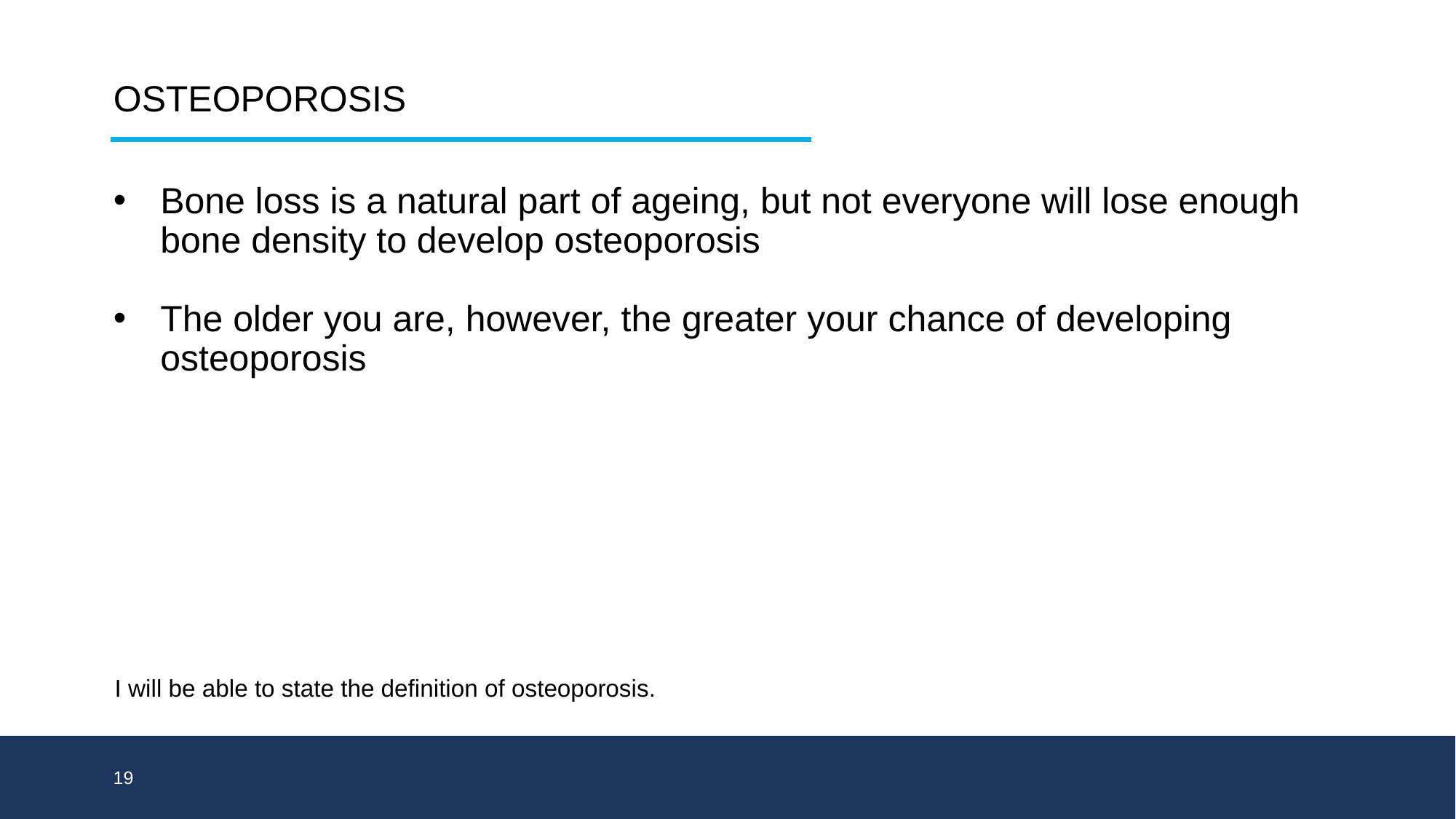

# Osteoporosis
Bone loss is a natural part of ageing, but not everyone will lose enough bone density to develop osteoporosis

The older you are, however, the greater your chance of developing osteoporosis

I will be able to state the definition of osteoporosis.